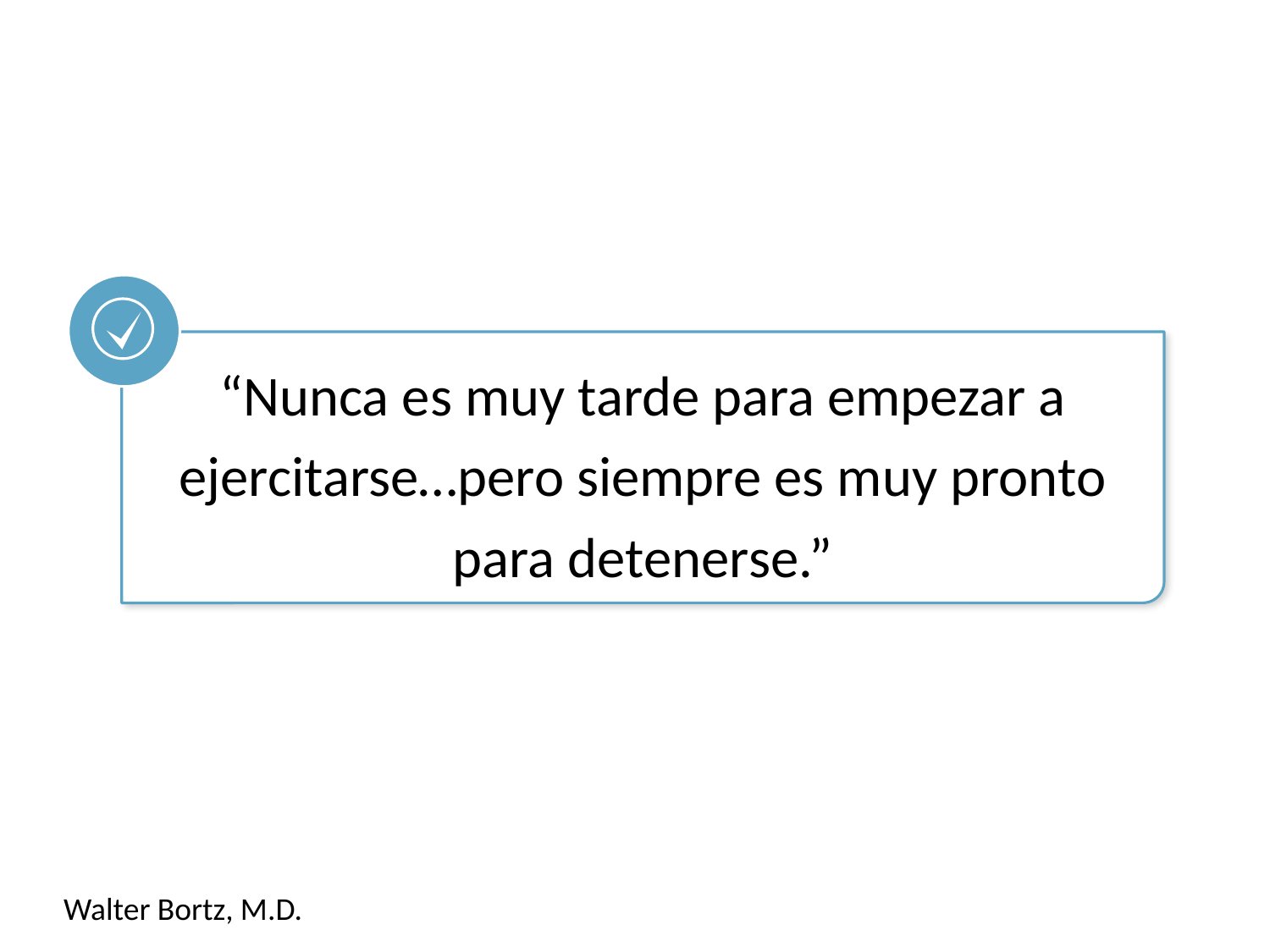

“Nunca es muy tarde para empezar a ejercitarse…pero siempre es muy pronto para detenerse.”
Walter Bortz, M.D.